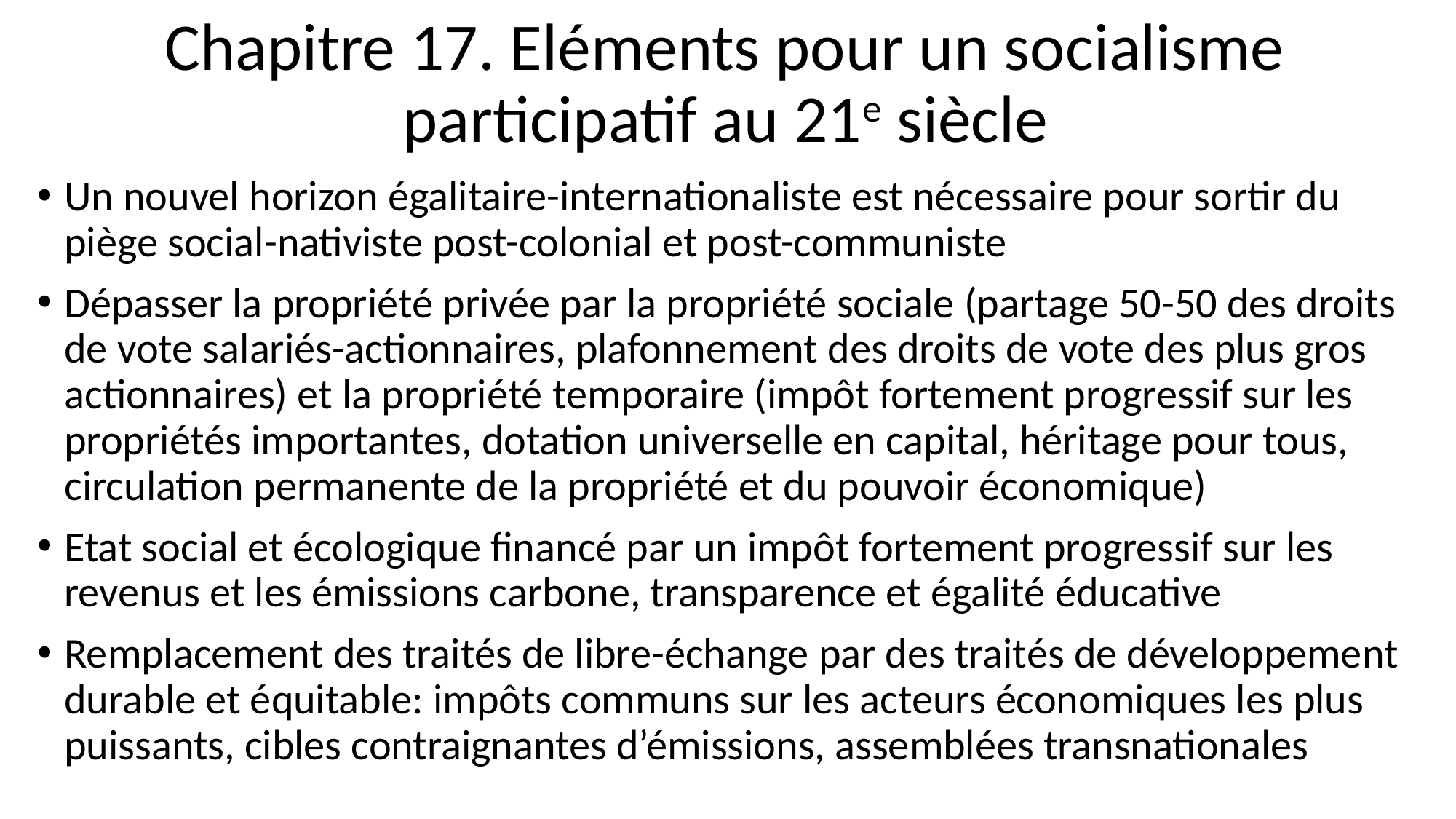

# Chapitre 17. Eléments pour un socialisme participatif au 21e siècle
Un nouvel horizon égalitaire-internationaliste est nécessaire pour sortir du piège social-nativiste post-colonial et post-communiste
Dépasser la propriété privée par la propriété sociale (partage 50-50 des droits de vote salariés-actionnaires, plafonnement des droits de vote des plus gros actionnaires) et la propriété temporaire (impôt fortement progressif sur les propriétés importantes, dotation universelle en capital, héritage pour tous, circulation permanente de la propriété et du pouvoir économique)
Etat social et écologique financé par un impôt fortement progressif sur les revenus et les émissions carbone, transparence et égalité éducative
Remplacement des traités de libre-échange par des traités de développement durable et équitable: impôts communs sur les acteurs économiques les plus puissants, cibles contraignantes d’émissions, assemblées transnationales